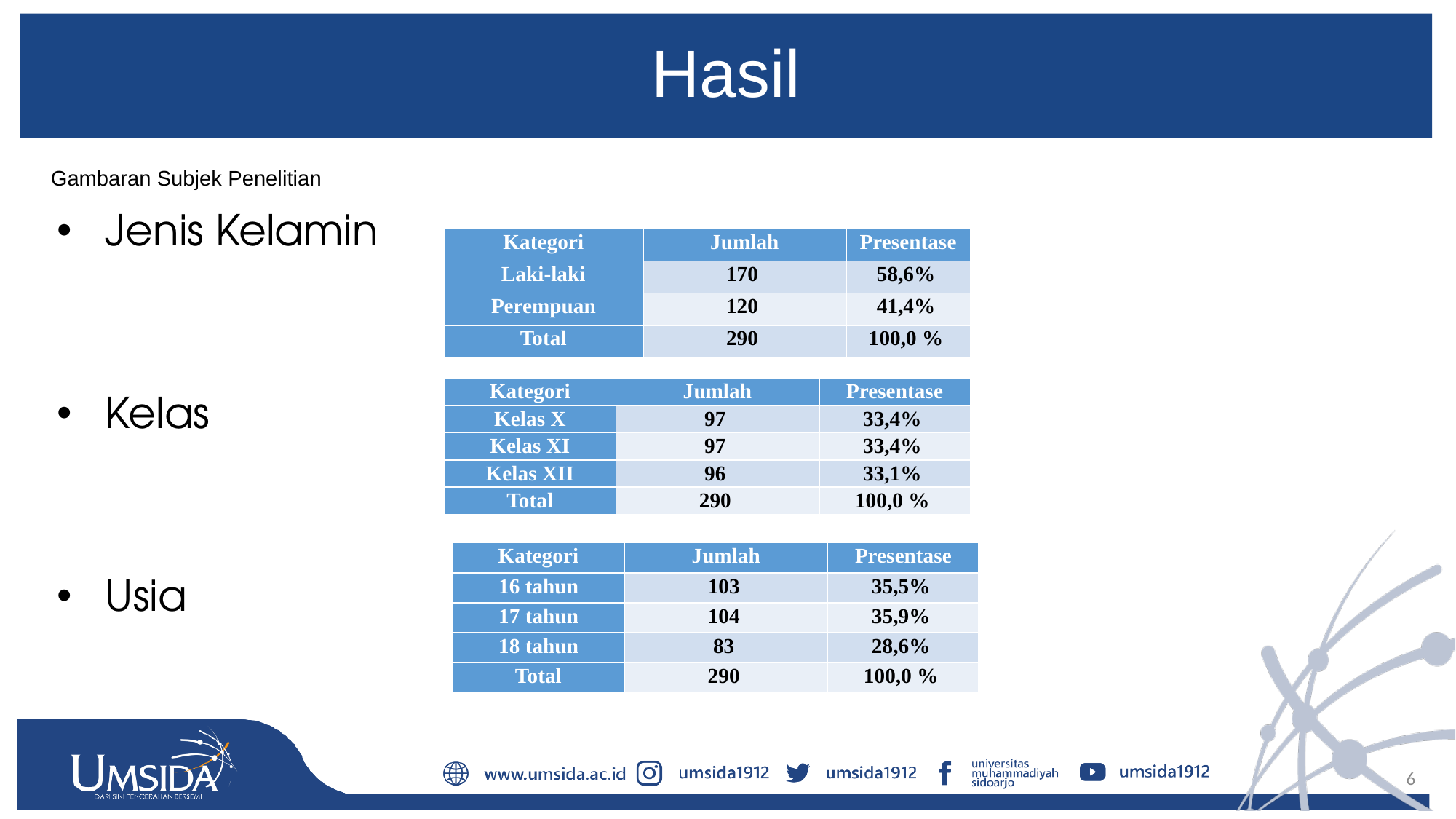

# Hasil
Gambaran Subjek Penelitian
Jenis Kelamin

Kelas

Usia
| Kategori | Jumlah | Presentase |
| --- | --- | --- |
| Laki-laki | 170 | 58,6% |
| Perempuan | 120 | 41,4% |
| Total | 290 | 100,0 % |
| Kategori | Jumlah | Presentase |
| --- | --- | --- |
| Kelas X | 97 | 33,4% |
| Kelas XI | 97 | 33,4% |
| Kelas XII | 96 | 33,1% |
| Total | 290 | 100,0 % |
| Kategori | Jumlah | Presentase |
| --- | --- | --- |
| 16 tahun | 103 | 35,5% |
| 17 tahun | 104 | 35,9% |
| 18 tahun | 83 | 28,6% |
| Total | 290 | 100,0 % |